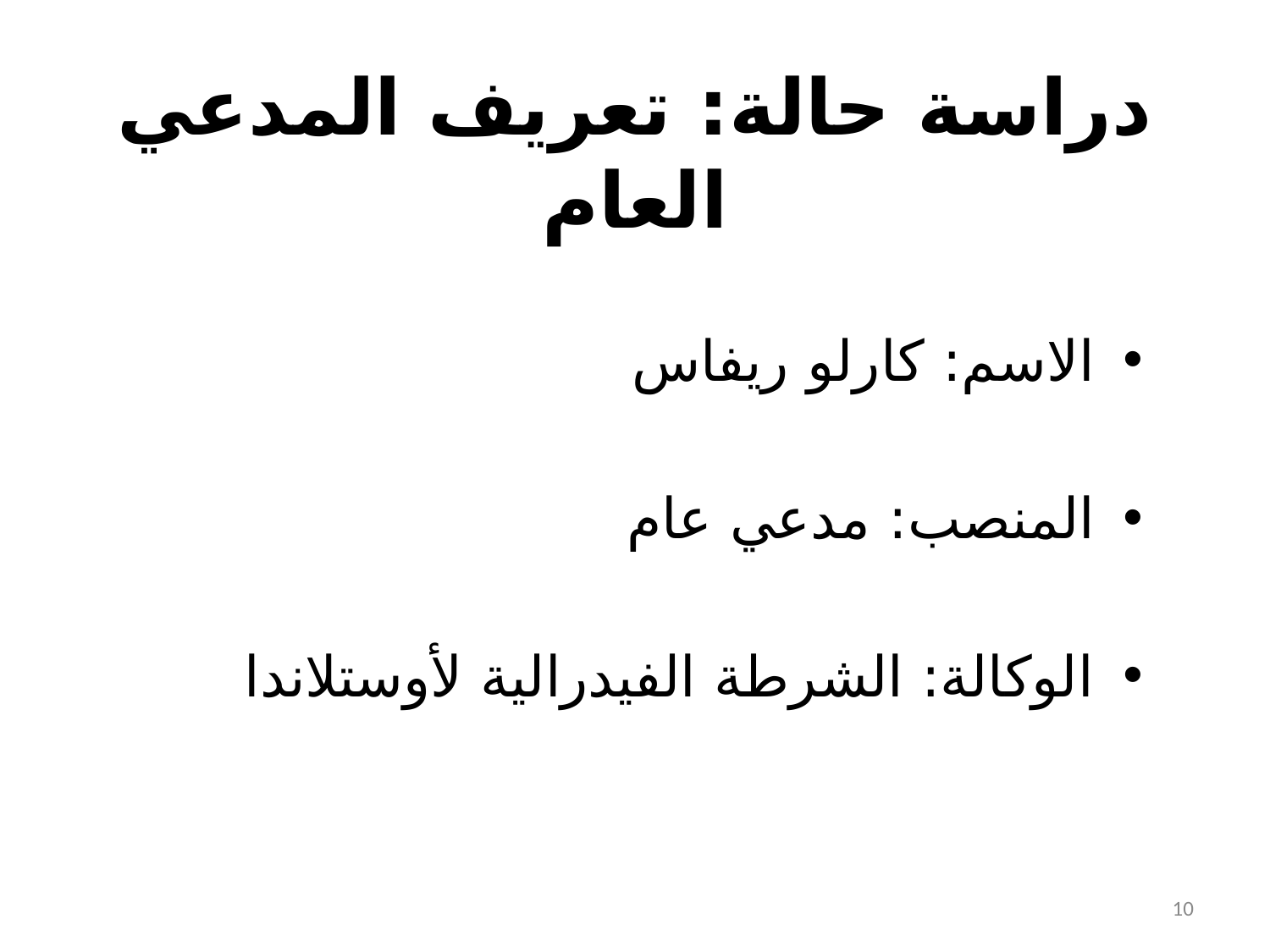

# دراسة حالة: تعريف المدعي العام

الاسم: كارلو ريفاس

المنصب: مدعي عام

الوكالة: الشرطة الفيدرالية لأوستلاندا
10